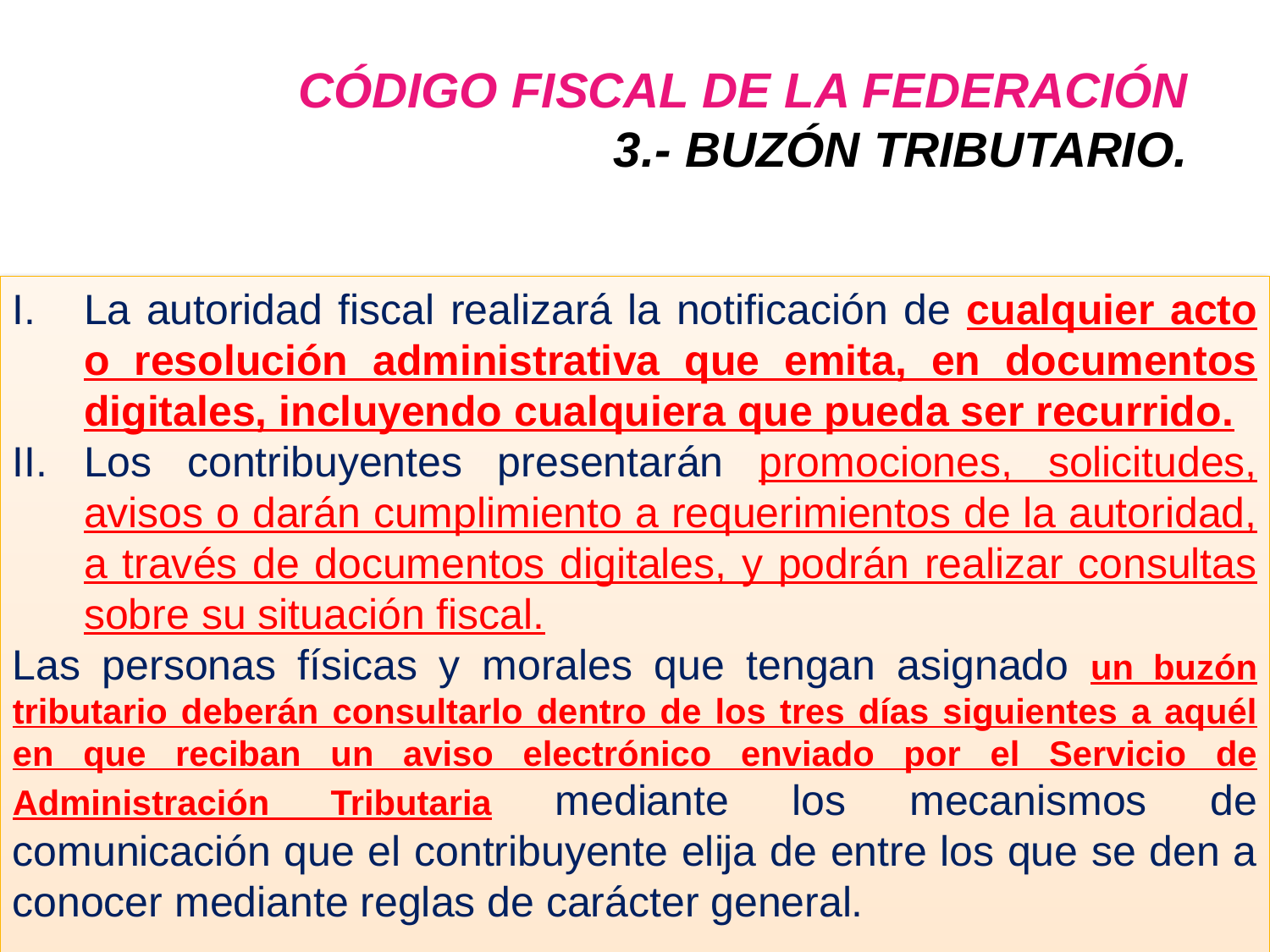

# Código Fiscal de la Federación 3.- Buzón tributario.
La autoridad fiscal realizará la notificación de cualquier acto o resolución administrativa que emita, en documentos digitales, incluyendo cualquiera que pueda ser recurrido.
Los contribuyentes presentarán promociones, solicitudes, avisos o darán cumplimiento a requerimientos de la autoridad, a través de documentos digitales, y podrán realizar consultas sobre su situación fiscal.
Las personas físicas y morales que tengan asignado un buzón tributario deberán consultarlo dentro de los tres días siguientes a aquél en que reciban un aviso electrónico enviado por el Servicio de Administración Tributaria mediante los mecanismos de comunicación que el contribuyente elija de entre los que se den a conocer mediante reglas de carácter general.